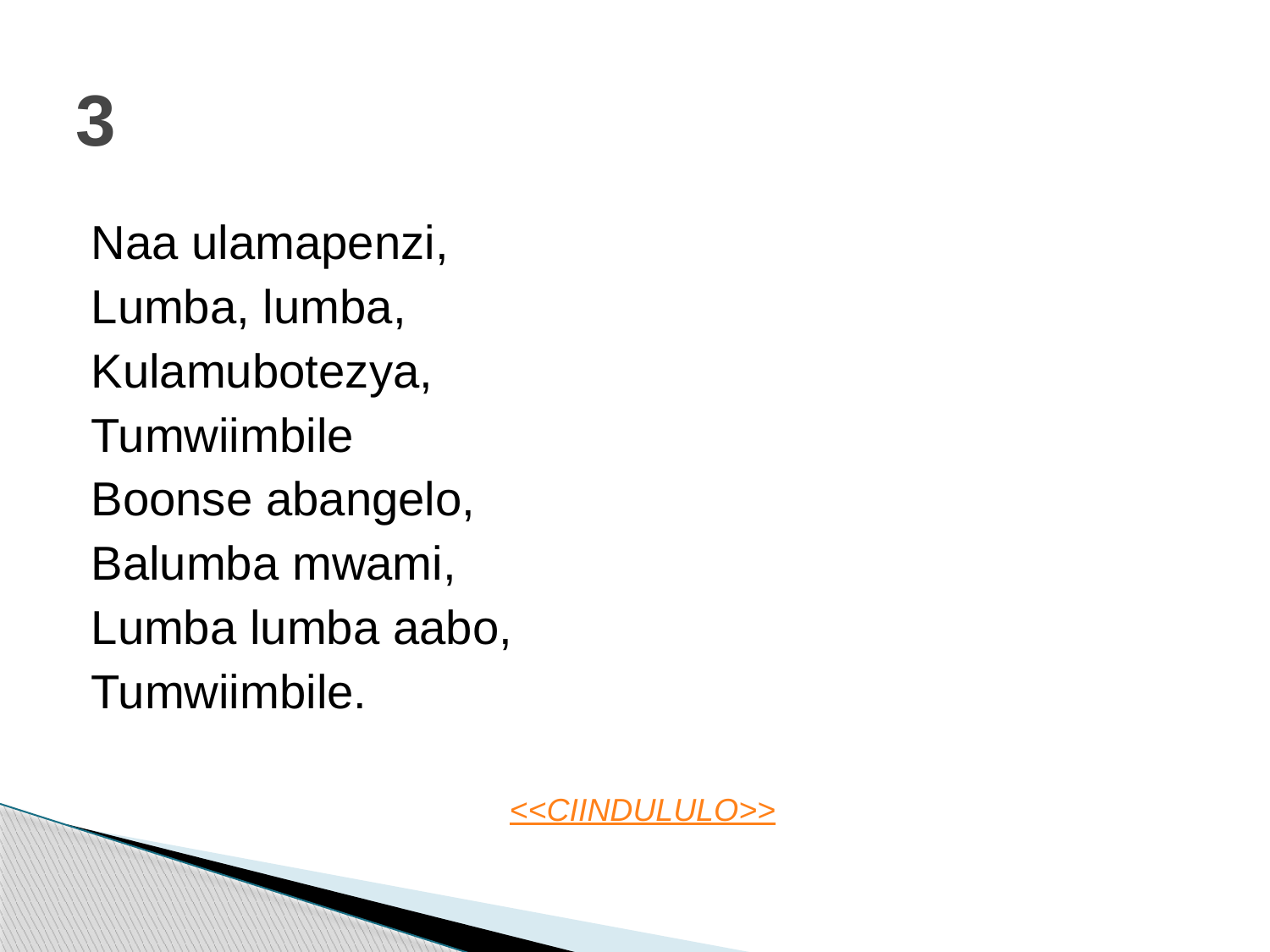

# 3
Naa ulamapenzi,
Lumba, lumba,
Kulamubotezya,
Tumwiimbile
Boonse abangelo,
Balumba mwami,
Lumba lumba aabo,
Tumwiimbile.

<<CIINDULULO>>